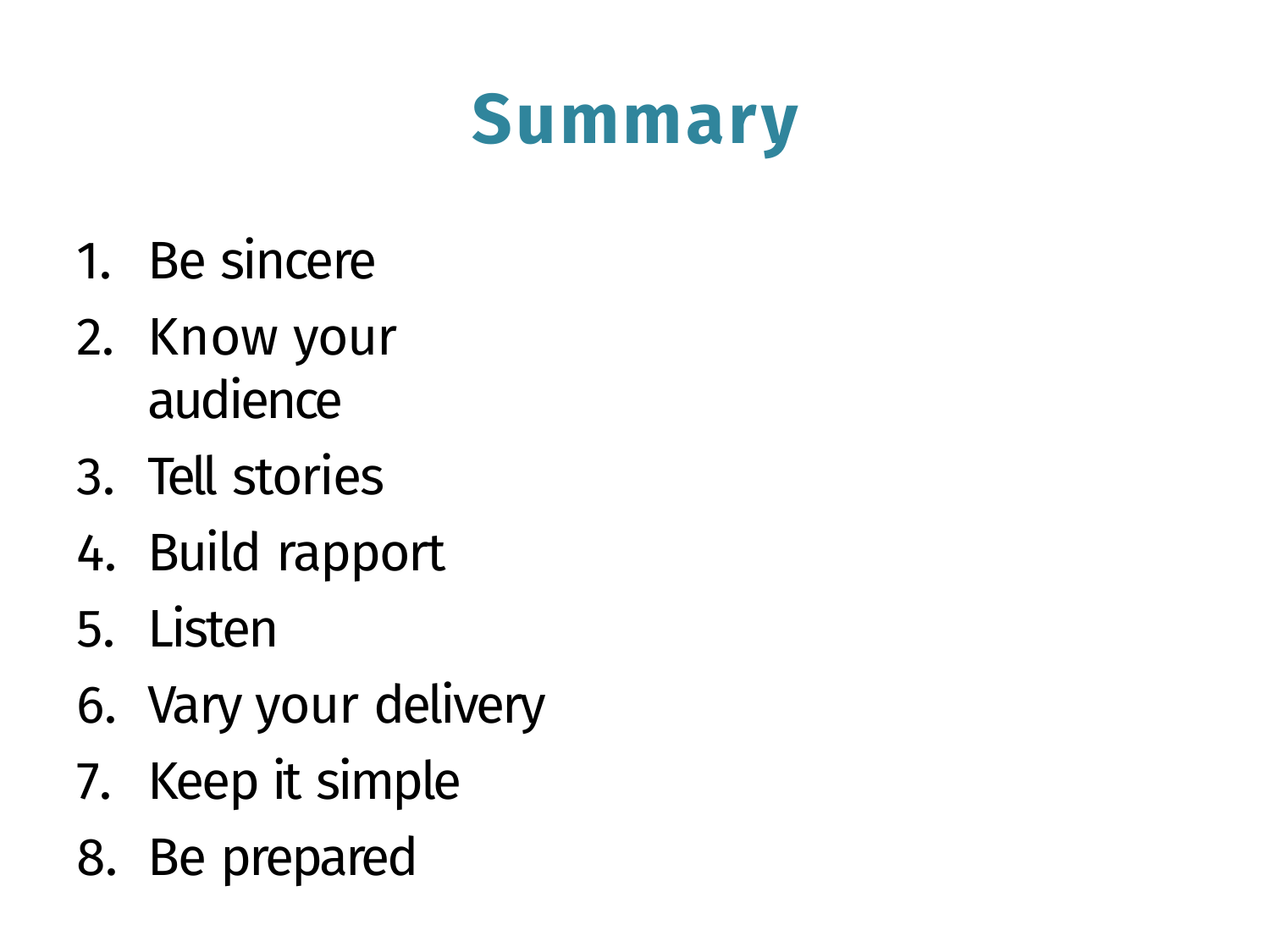

# Summary
Be sincere
Know your audience
Tell stories
Build rapport
Listen
Vary your delivery
Keep it simple
Be prepared